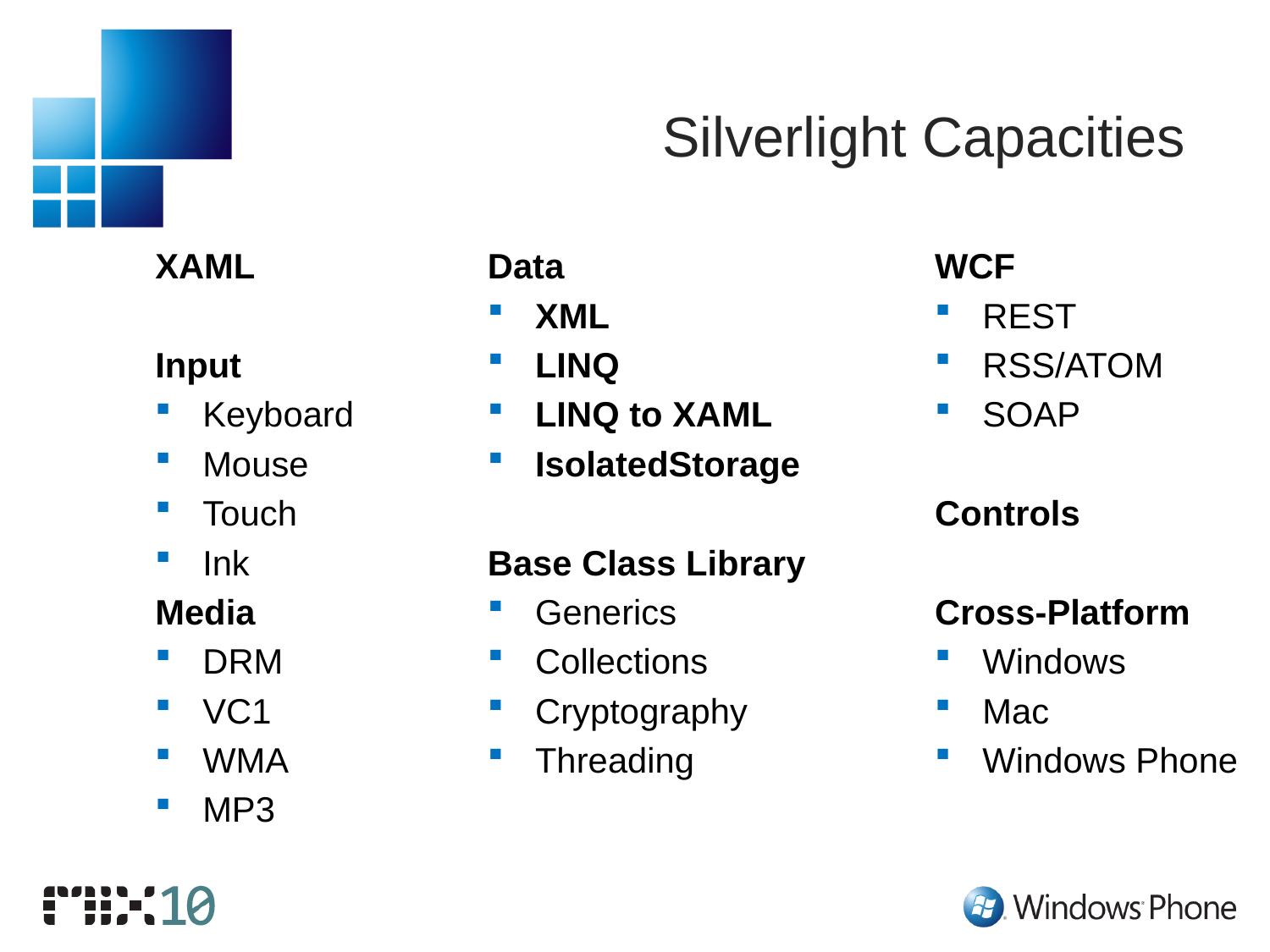

# Silverlight Capacities
XAML

Input
Keyboard
Mouse
Touch
Ink
Media
DRM
VC1
WMA
MP3
Data
XML
LINQ
LINQ to XAML
IsolatedStorage

Base Class Library
Generics
Collections
Cryptography
Threading
WCF
REST
RSS/ATOM
SOAP

Controls

Cross-Platform
Windows
Mac
Windows Phone